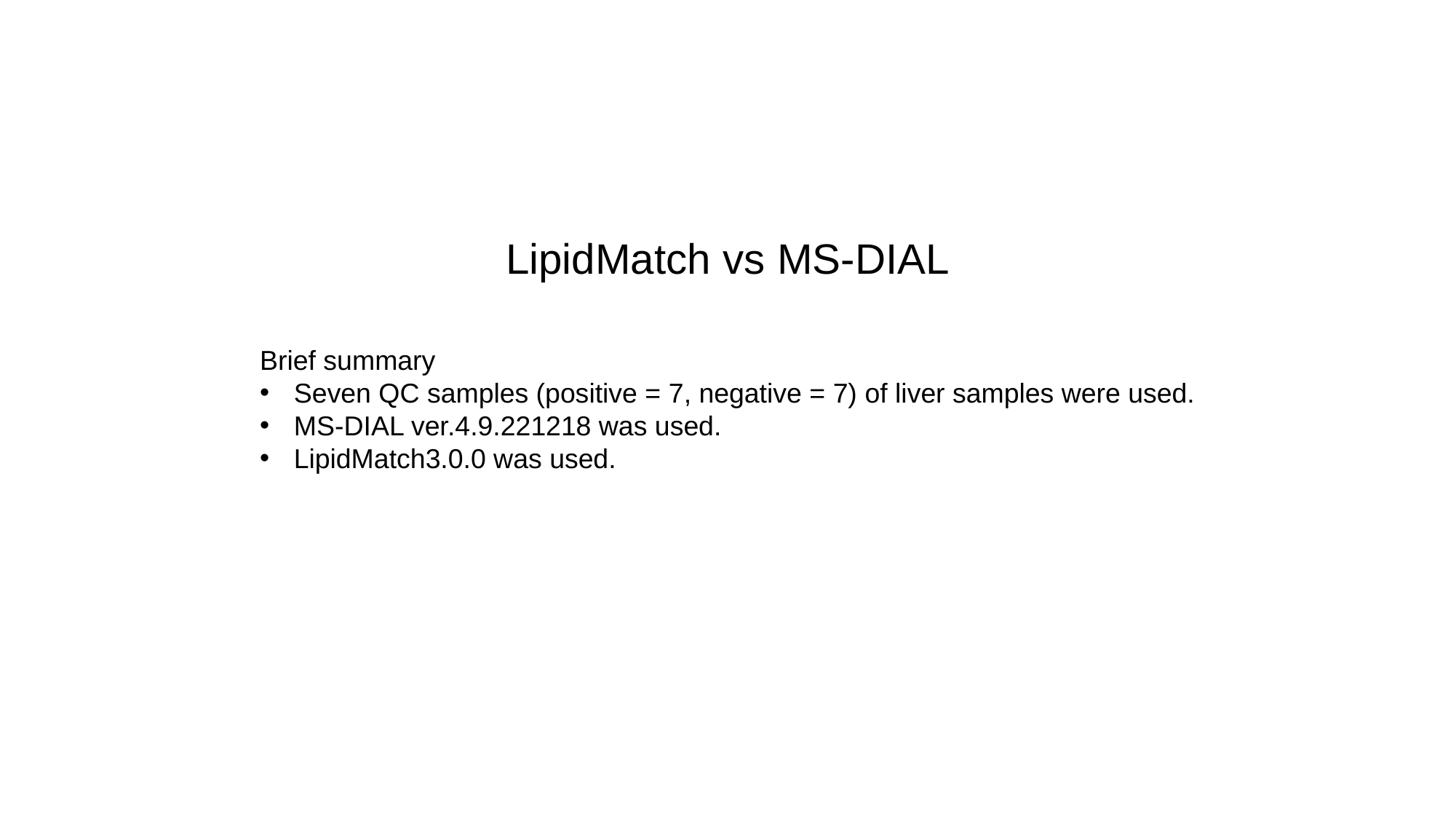

LipidMatch vs MS-DIAL
Brief summary
Seven QC samples (positive = 7, negative = 7) of liver samples were used.
MS-DIAL ver.4.9.221218 was used.
LipidMatch3.0.0 was used.